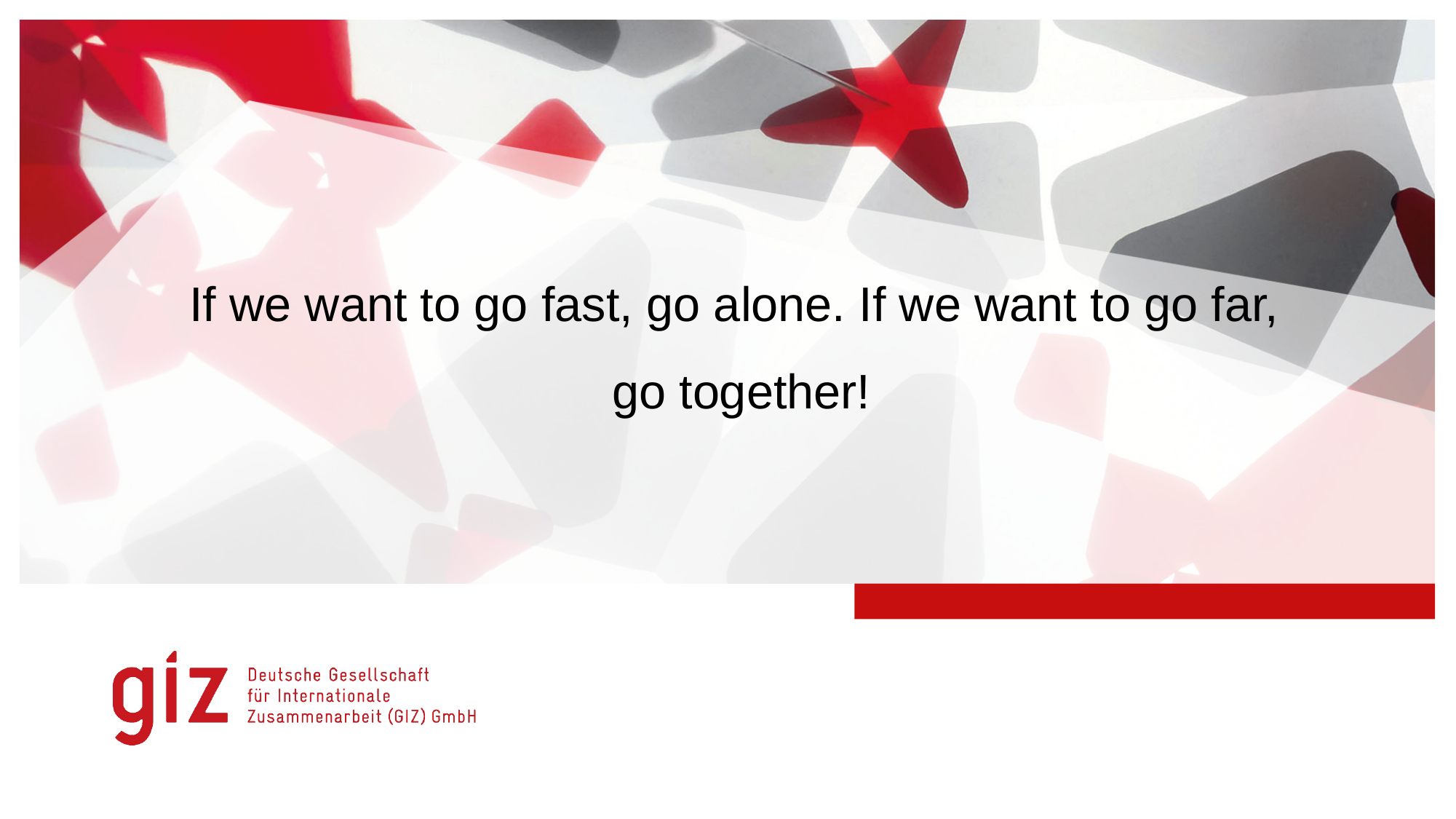

# If we want to go fast, go alone. If we want to go far, go together!